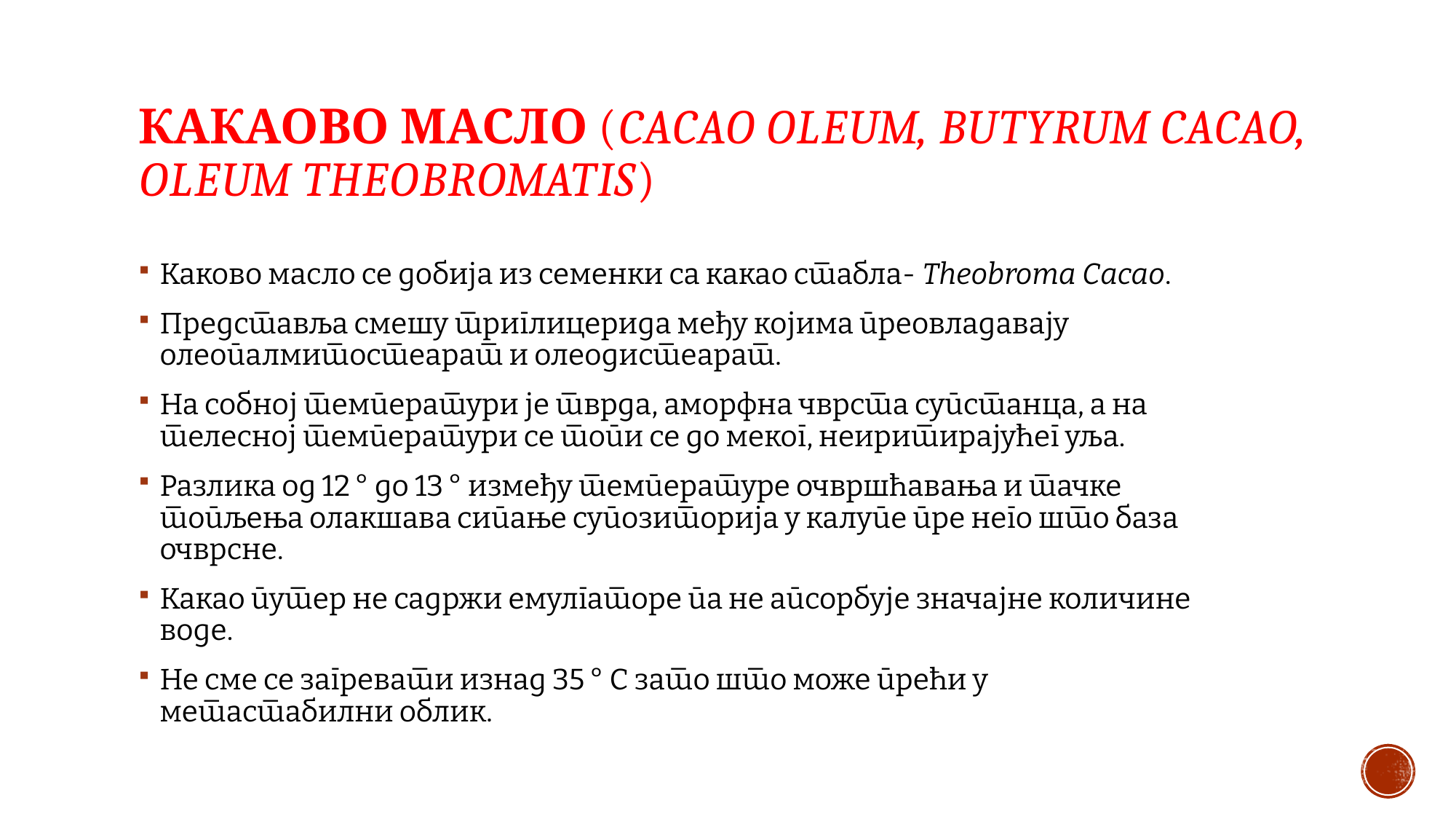

# Какаово масло (Cacao oleum, Butyrum cacao, Oleum Theobromatis)
Каково масло се добија из семенки са какао стабла- Theobroma Сacao.
Представља смешу триглицерида међу којима преовладавају олеопалмитостеарат и олеодистеарат.
На собној температури је тврда, аморфна чврста супстанца, а на телесној температури се топи се до меког, неиритирајућег уља.
Разлика од 12 ° до 13 ° између температуре очвршћавања и тачке топљења олакшава сипање супозиторија у калупе пре него што база очврсне.
Какао путер не садржи емулгаторе па не апсорбује значајне количине воде.
Не сме се загревати изнад 35 ° С зато што може прећи у метастабилни облик.